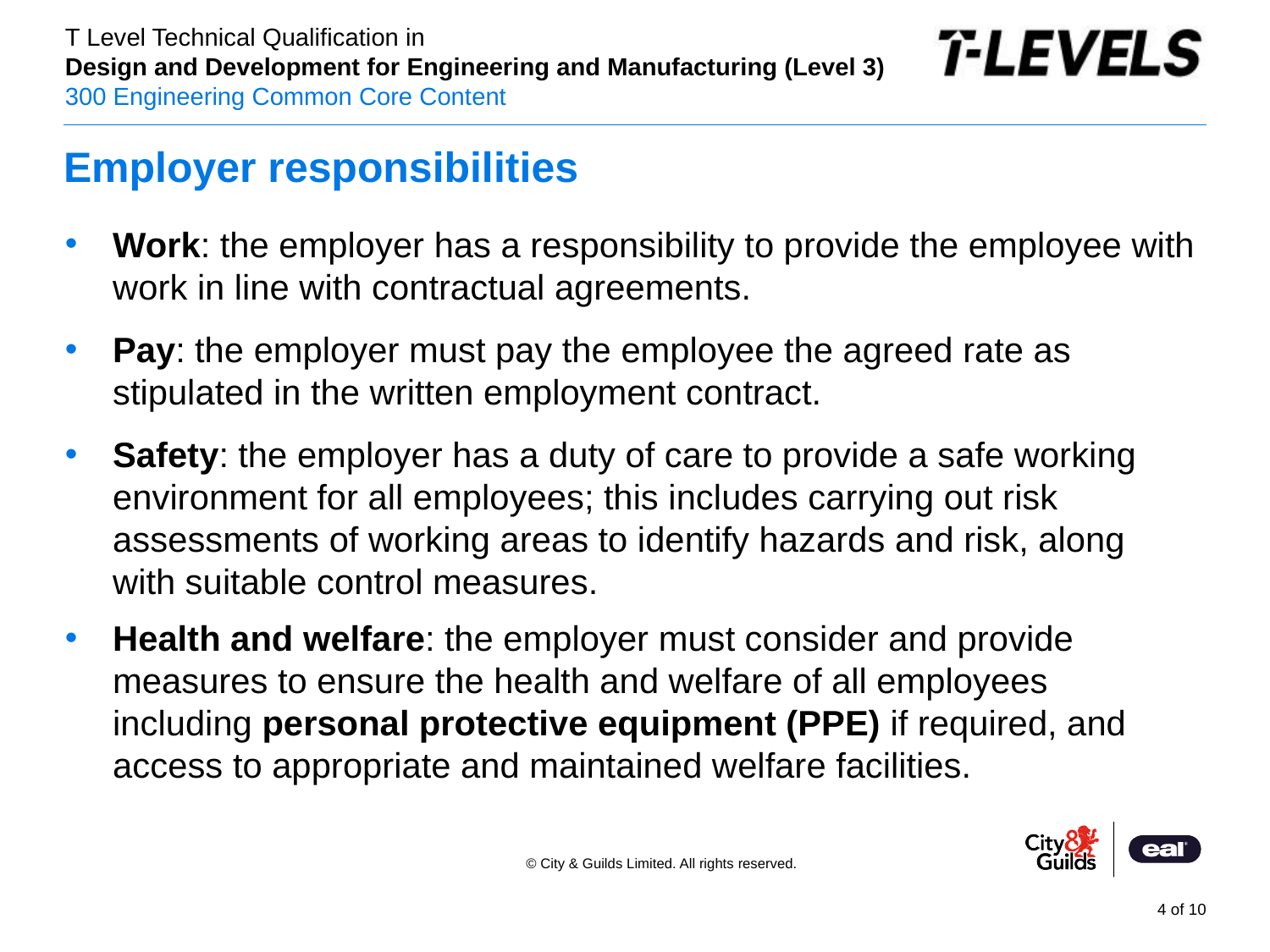

# Employer responsibilities
Work: the employer has a responsibility to provide the employee with work in line with contractual agreements.
Pay: the employer must pay the employee the agreed rate as stipulated in the written employment contract.
Safety: the employer has a duty of care to provide a safe working environment for all employees; this includes carrying out risk assessments of working areas to identify hazards and risk, along with suitable control measures.
Health and welfare: the employer must consider and provide measures to ensure the health and welfare of all employees including personal protective equipment (PPE) if required, and access to appropriate and maintained welfare facilities.